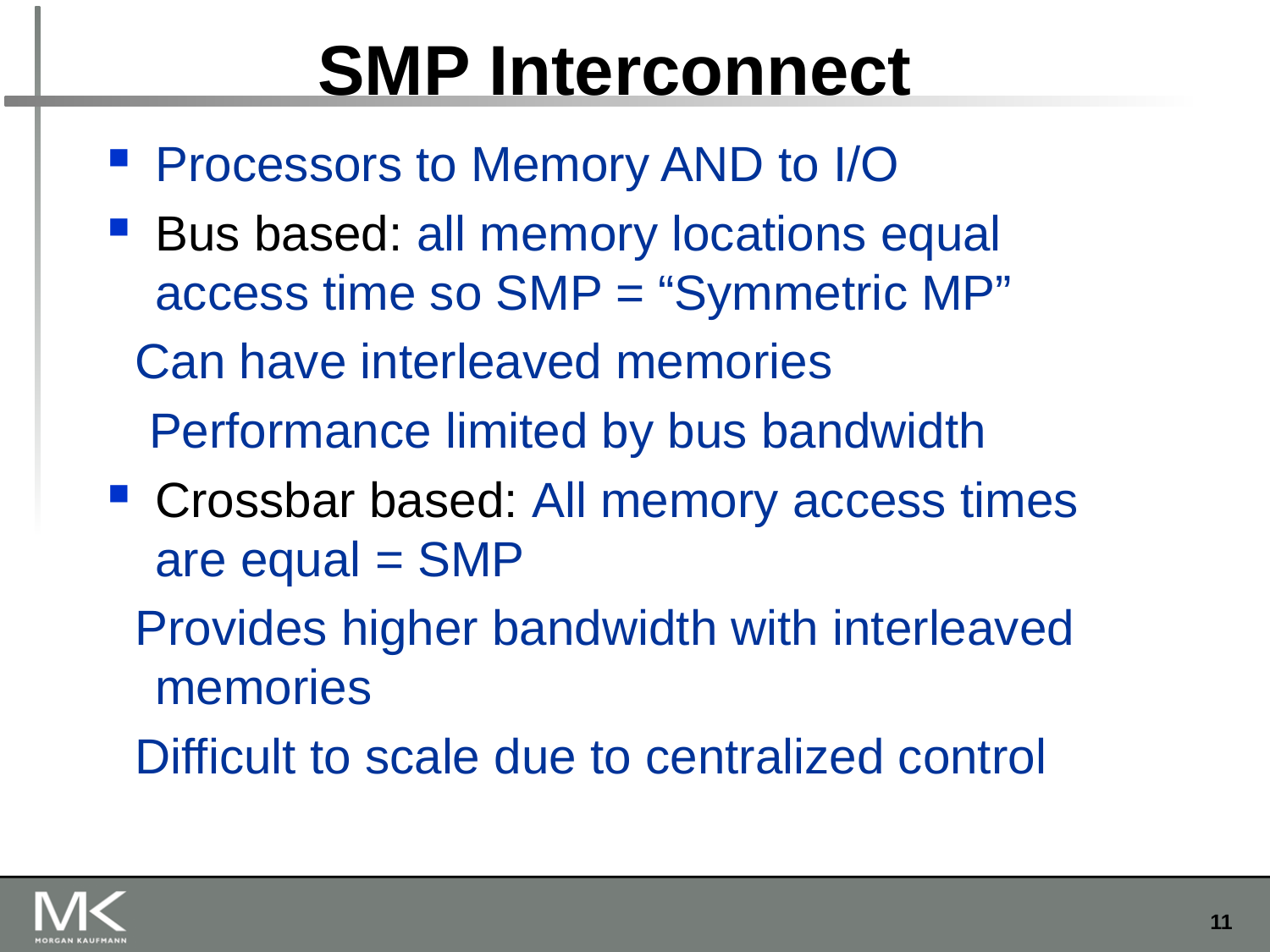

# SMP Interconnect
Processors to Memory AND to I/O
Bus based: all memory locations equal access time so SMP = “Symmetric MP”
  Can have interleaved memories
   Performance limited by bus bandwidth
Crossbar based: All memory access times are equal = SMP
  Provides higher bandwidth with interleaved memories
  Difficult to scale due to centralized control